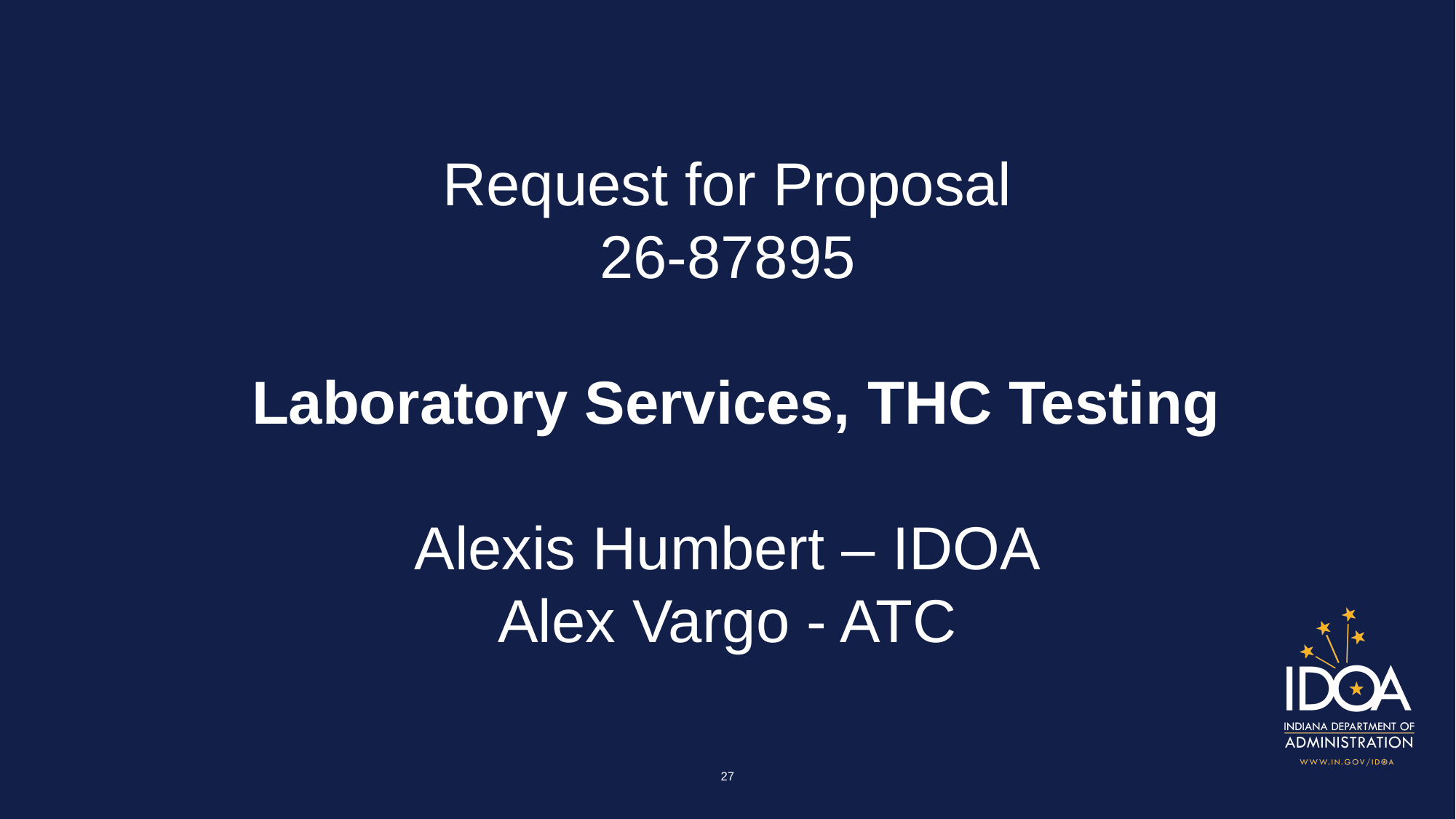

Request for Proposal
26-87895
 Laboratory Services, THC Testing

Alexis Humbert – IDOA
Alex Vargo - ATC
27